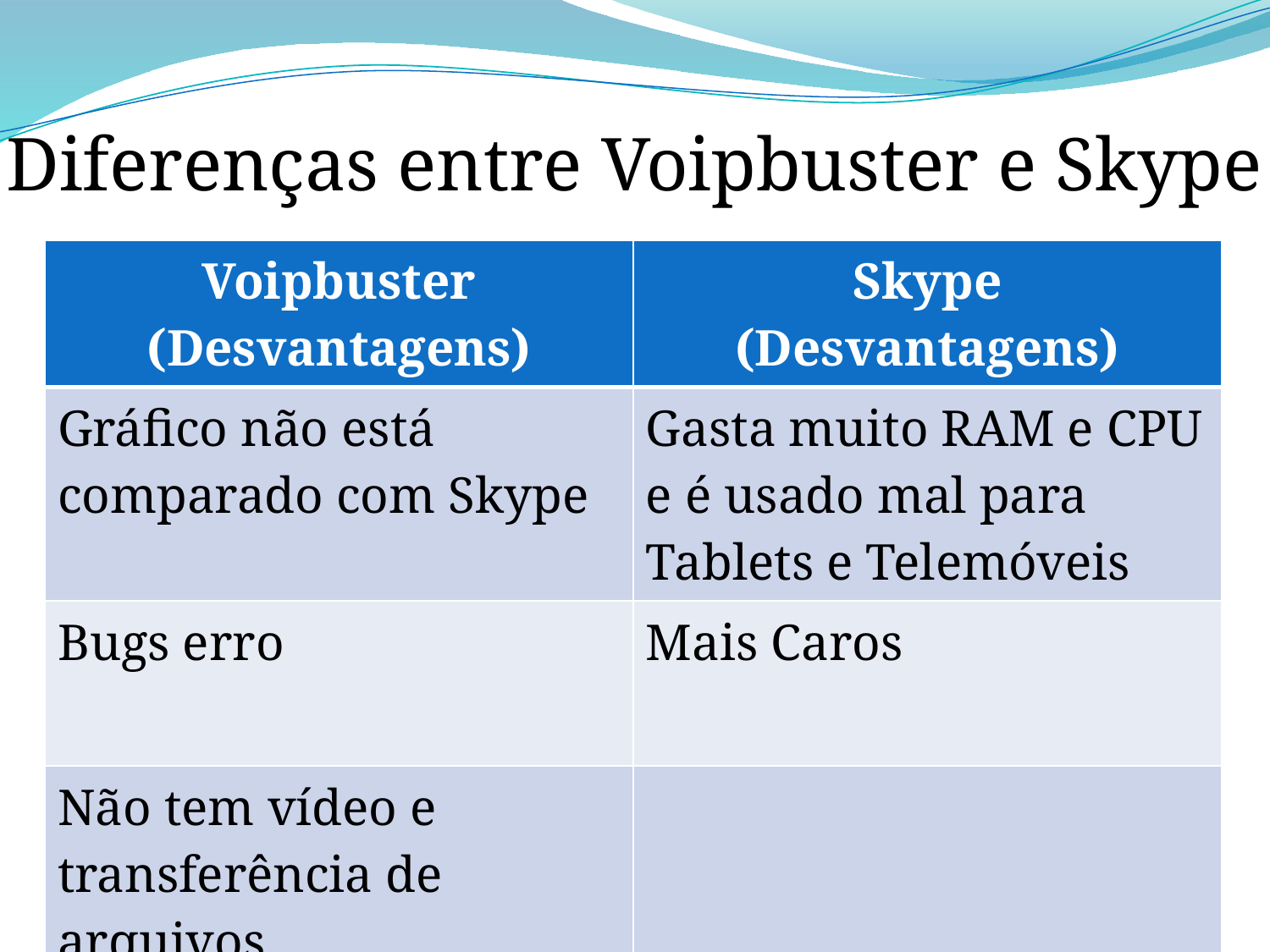

Diferenças entre Voipbuster e Skype
| Voipbuster (Desvantagens) | Skype (Desvantagens) |
| --- | --- |
| Gráfico não está comparado com Skype | Gasta muito RAM e CPU e é usado mal para Tablets e Telemóveis |
| Bugs erro | Mais Caros |
| Não tem vídeo e transferência de arquivos |  |